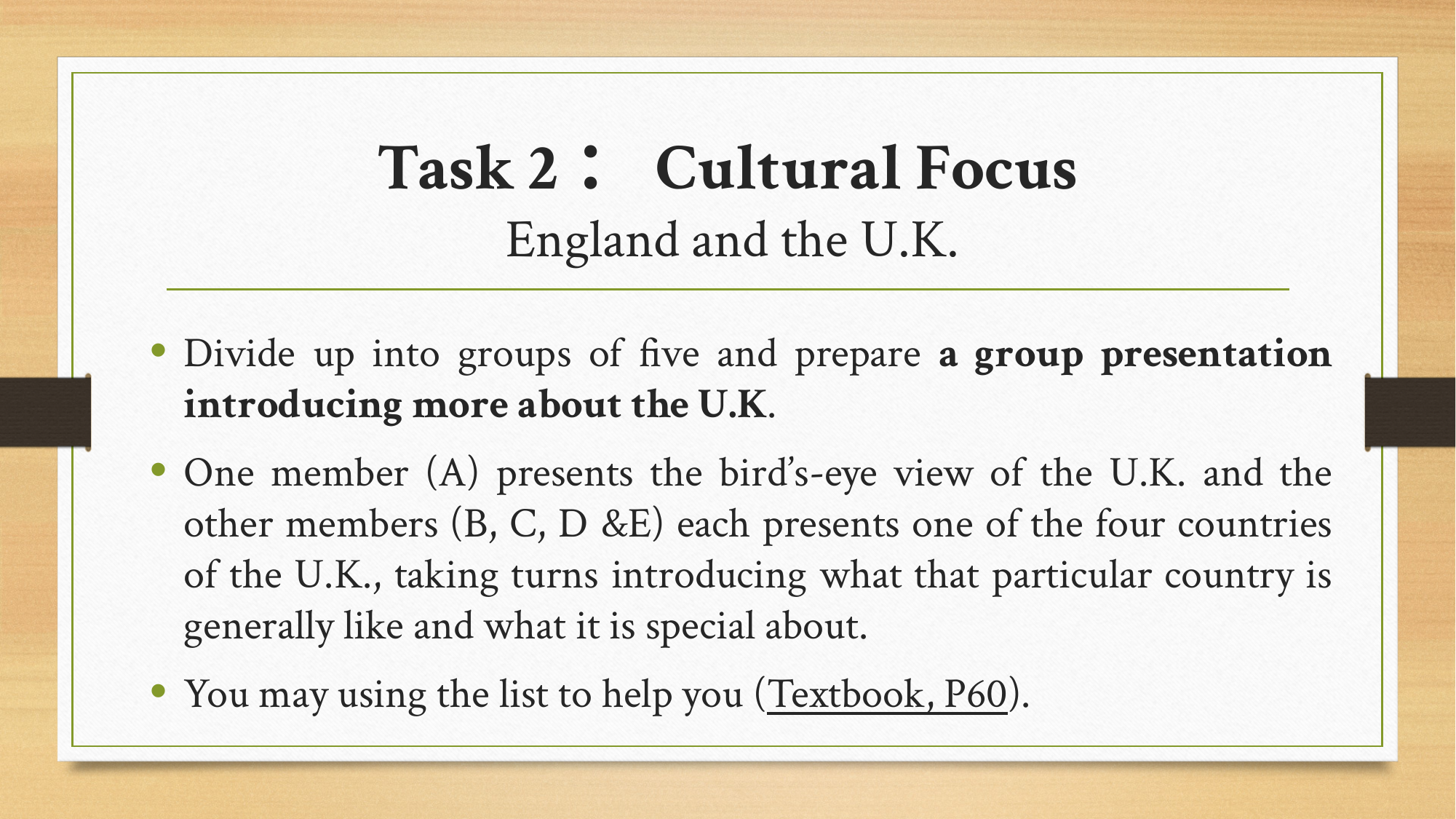

# Task 2：Cultural Focus England and the U.K.
Divide up into groups of five and prepare a group presentation introducing more about the U.K.
One member (A) presents the bird’s-eye view of the U.K. and the other members (B, C, D &E) each presents one of the four countries of the U.K., taking turns introducing what that particular country is generally like and what it is special about.
You may using the list to help you (Textbook, P60).